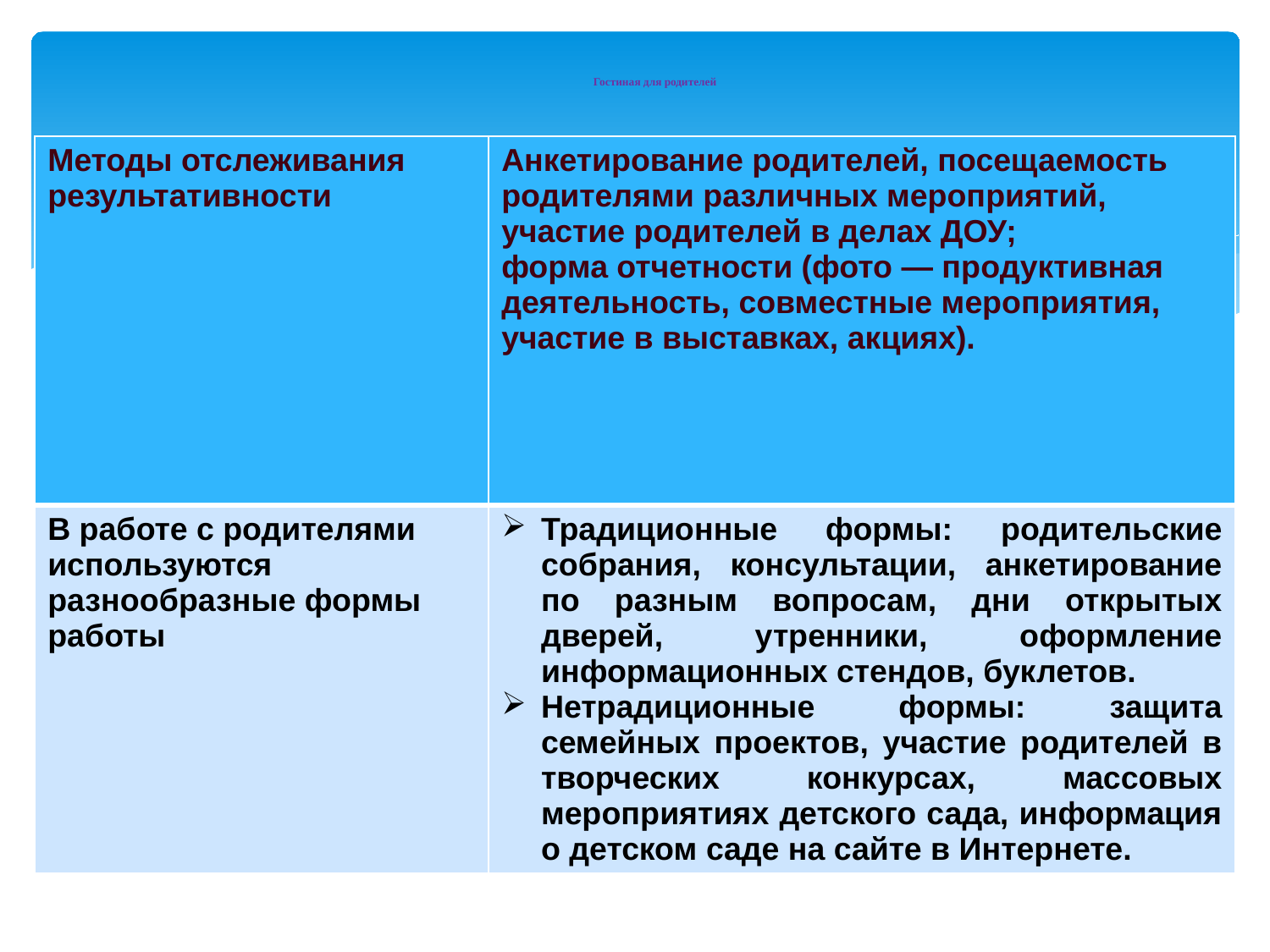

# Гостиная для родителей

| Методы отслеживания результативности | Анкетирование родителей, посещаемость родителями различных мероприятий, участие родителей в делах ДОУ; форма отчетности (фото — продуктивная деятельность, совместные мероприятия, участие в выставках, акциях). |
| --- | --- |
| В работе с родителями используются разнообразные формы работы | Традиционные формы: родительские собрания, консультации, анкетирование по разным вопросам, дни открытых дверей, утренники, оформление информационных стендов, буклетов. Нетрадиционные формы: защита семейных проектов, участие родителей в творческих конкурсах, массовых мероприятиях детского сада, информация о детском саде на сайте в Интернете. |